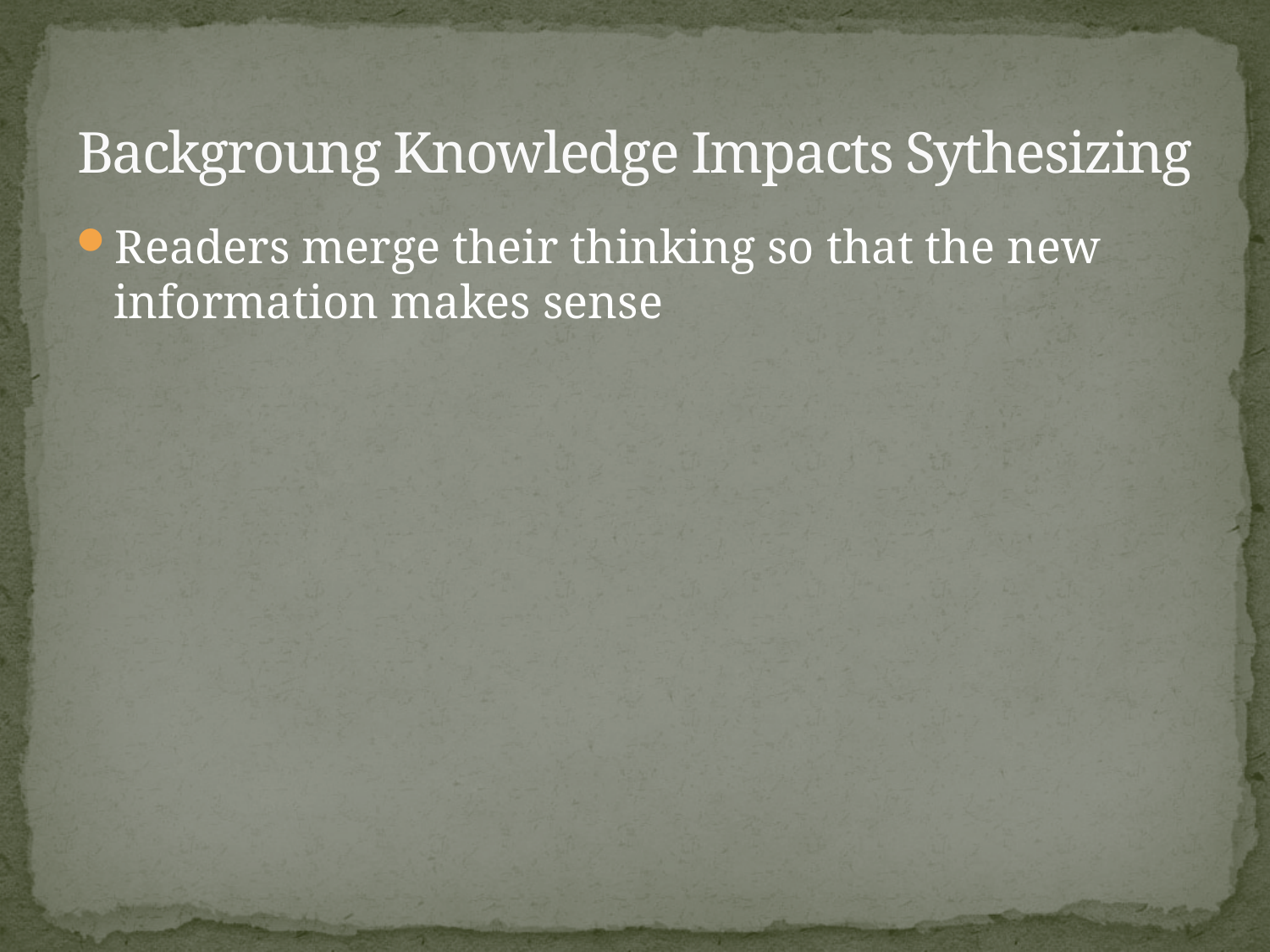

# Backgroung Knowledge Impacts Sythesizing
Readers merge their thinking so that the new information makes sense